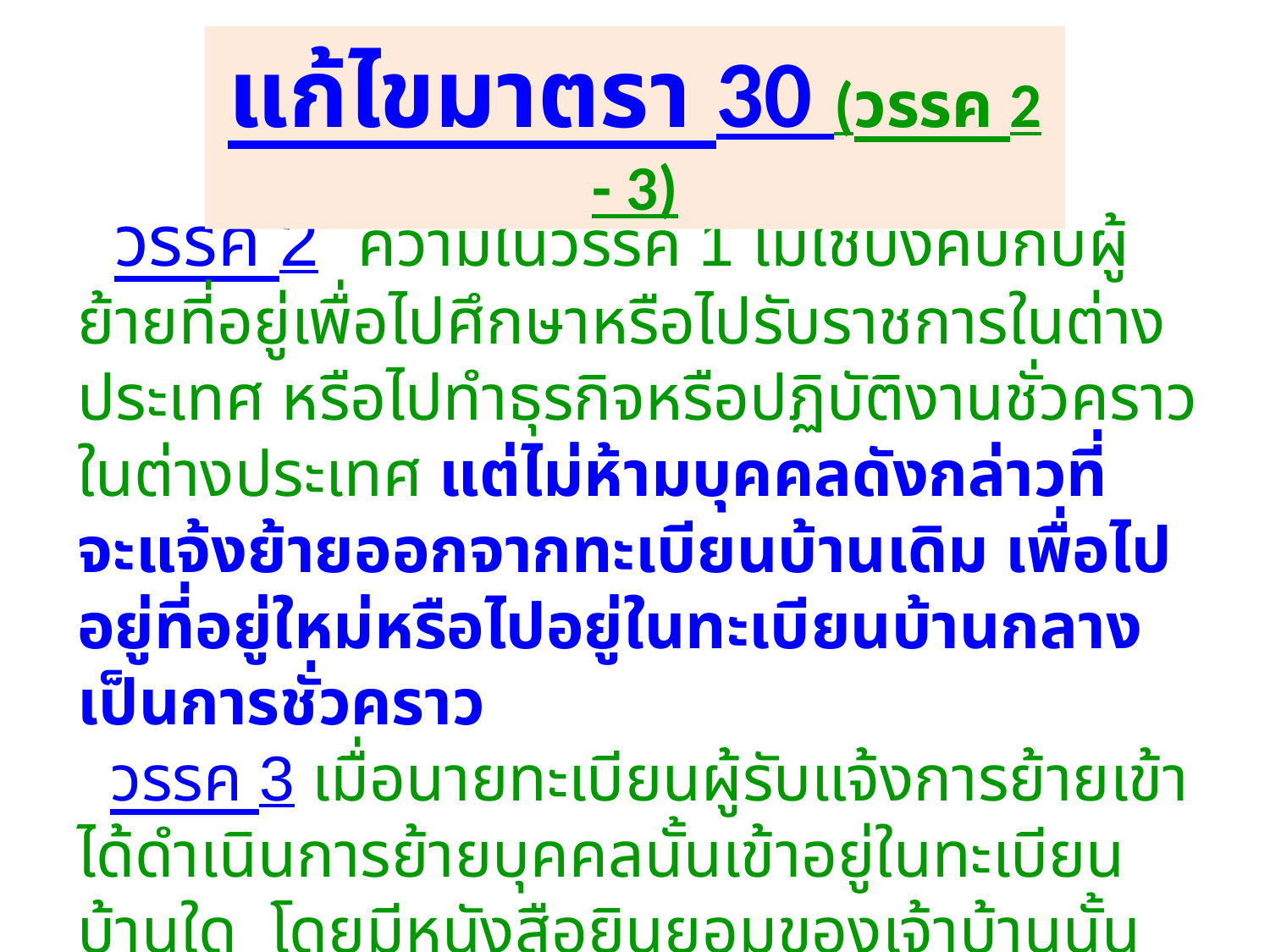

แก้ไขมาตรา 30 (วรรค 2 - 3)
  วรรค 2  ความในวรรค 1 ไม่ใช้บังคับกับผู้ย้ายที่อยู่เพื่อไปศึกษาหรือไปรับราชการในต่างประเทศ หรือไปทำธุรกิจหรือปฏิบัติงานชั่วคราวในต่างประเทศ แต่ไม่ห้ามบุคคลดังกล่าวที่จะแจ้งย้ายออกจากทะเบียนบ้านเดิม เพื่อไปอยู่ที่อยู่ใหม่หรือไปอยู่ในทะเบียนบ้านกลางเป็นการชั่วคราว
  วรรค 3 เมื่อนายทะเบียนผู้รับแจ้งการย้ายเข้า ได้ดำเนินการย้ายบุคคลนั้นเข้าอยู่ในทะเบียนบ้านใด  โดยมีหนังสือยินยอมของเจ้าบ้านนั้นแล้ว เจ้าบ้านดังกล่าวไม่มีหน้าที่ต้องแจ้งตามมาตรา ๓๐/๑ อีก”